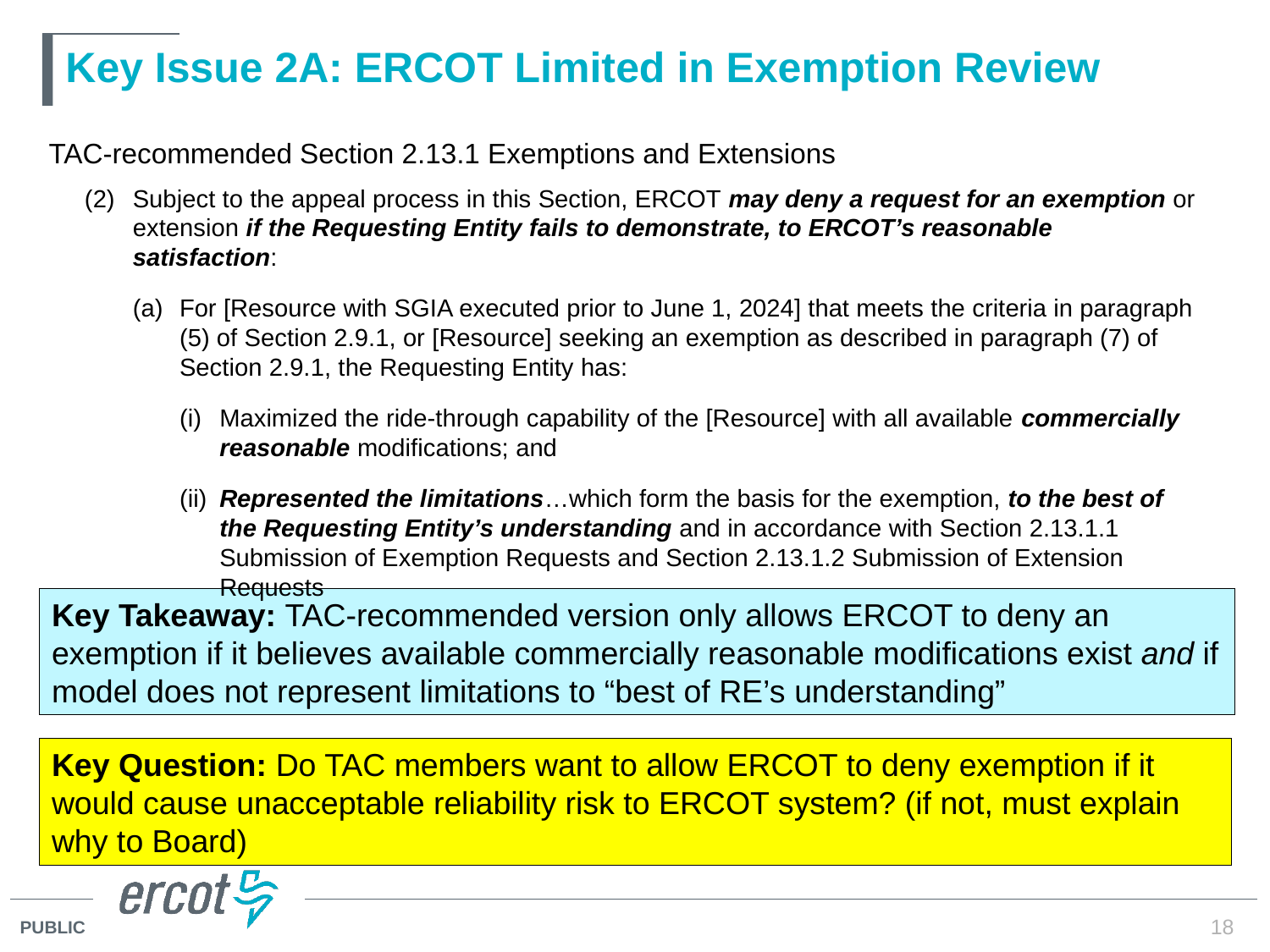

# Key Issue 2A: ERCOT Limited in Exemption Review
TAC-recommended Section 2.13.1 Exemptions and Extensions
(2)	Subject to the appeal process in this Section, ERCOT may deny a request for an exemption or extension if the Requesting Entity fails to demonstrate, to ERCOT’s reasonable satisfaction:
(a)	For [Resource with SGIA executed prior to June 1, 2024] that meets the criteria in paragraph (5) of Section 2.9.1, or [Resource] seeking an exemption as described in paragraph (7) of Section 2.9.1, the Requesting Entity has:
(i)	Maximized the ride-through capability of the [Resource] with all available commercially reasonable modifications; and
(ii)	Represented the limitations…which form the basis for the exemption, to the best of the Requesting Entity’s understanding and in accordance with Section 2.13.1.1 Submission of Exemption Requests and Section 2.13.1.2 Submission of Extension Requests
Key Takeaway: TAC-recommended version only allows ERCOT to deny an exemption if it believes available commercially reasonable modifications exist and if model does not represent limitations to “best of RE’s understanding”
Key Question: Do TAC members want to allow ERCOT to deny exemption if it would cause unacceptable reliability risk to ERCOT system? (if not, must explain why to Board)
18